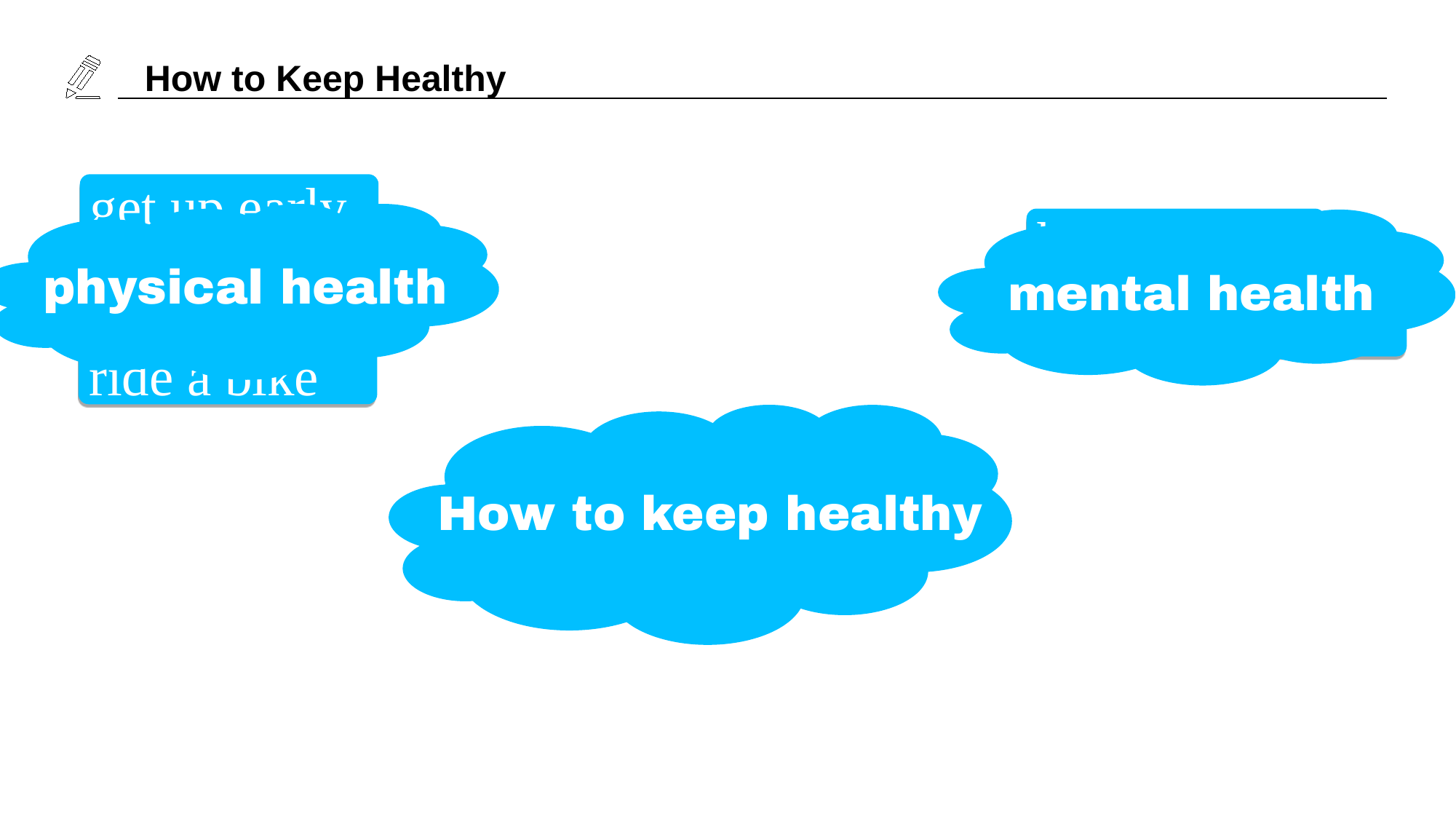

get up early

physical health
keep active

mental health
eat vegetables
trust yourself
ride a bike

How to keep healthy